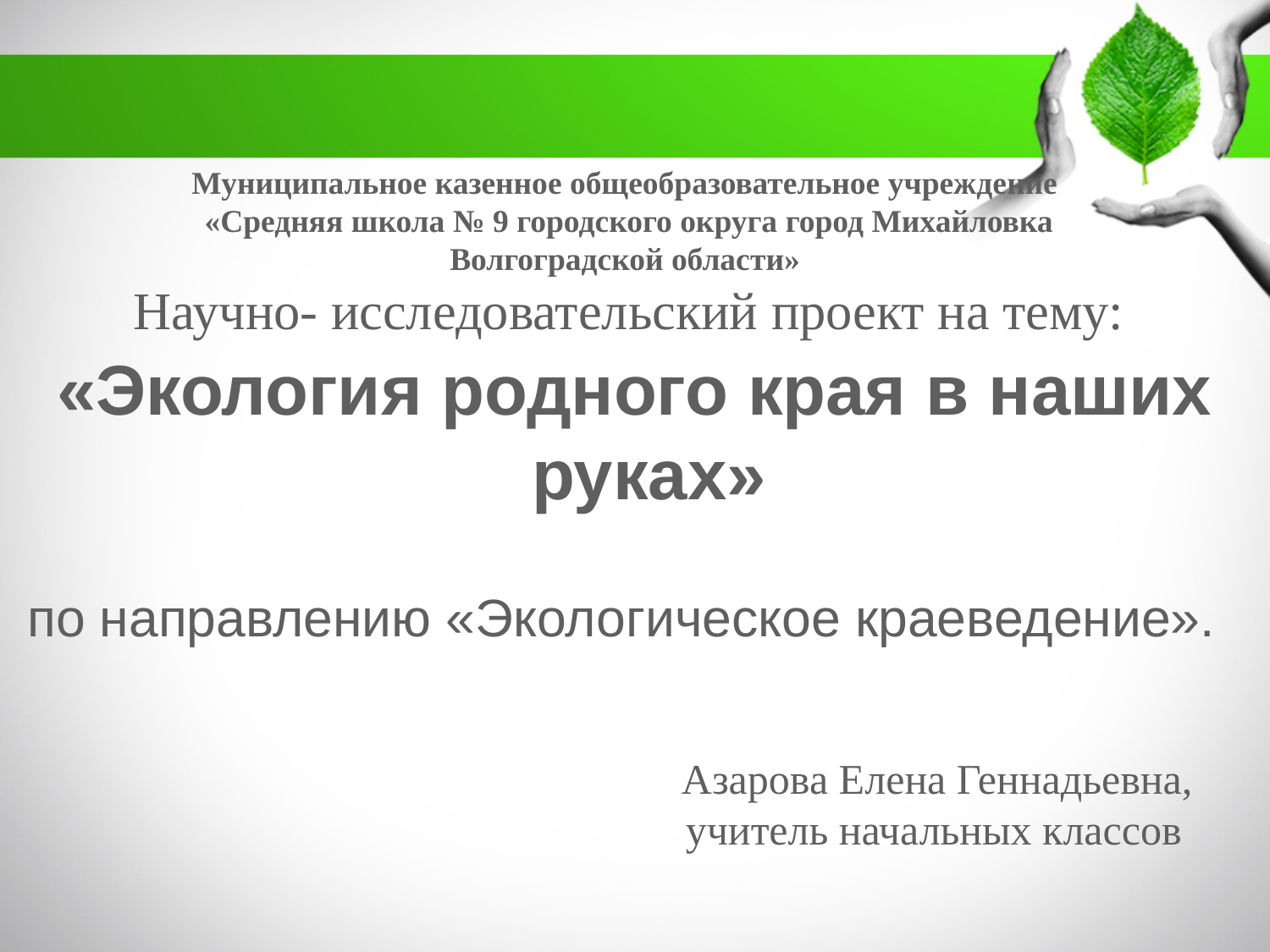

# Муниципальное казенное общеобразовательное учреждение «Средняя школа № 9 городского округа город Михайловка Волгоградской области» Научно- исследовательский проект на тему:
«Экология родного края в наших руках»

 по направлению «Экологическое краеведение».

Азарова Елена Геннадьевна,
 учитель начальных классов